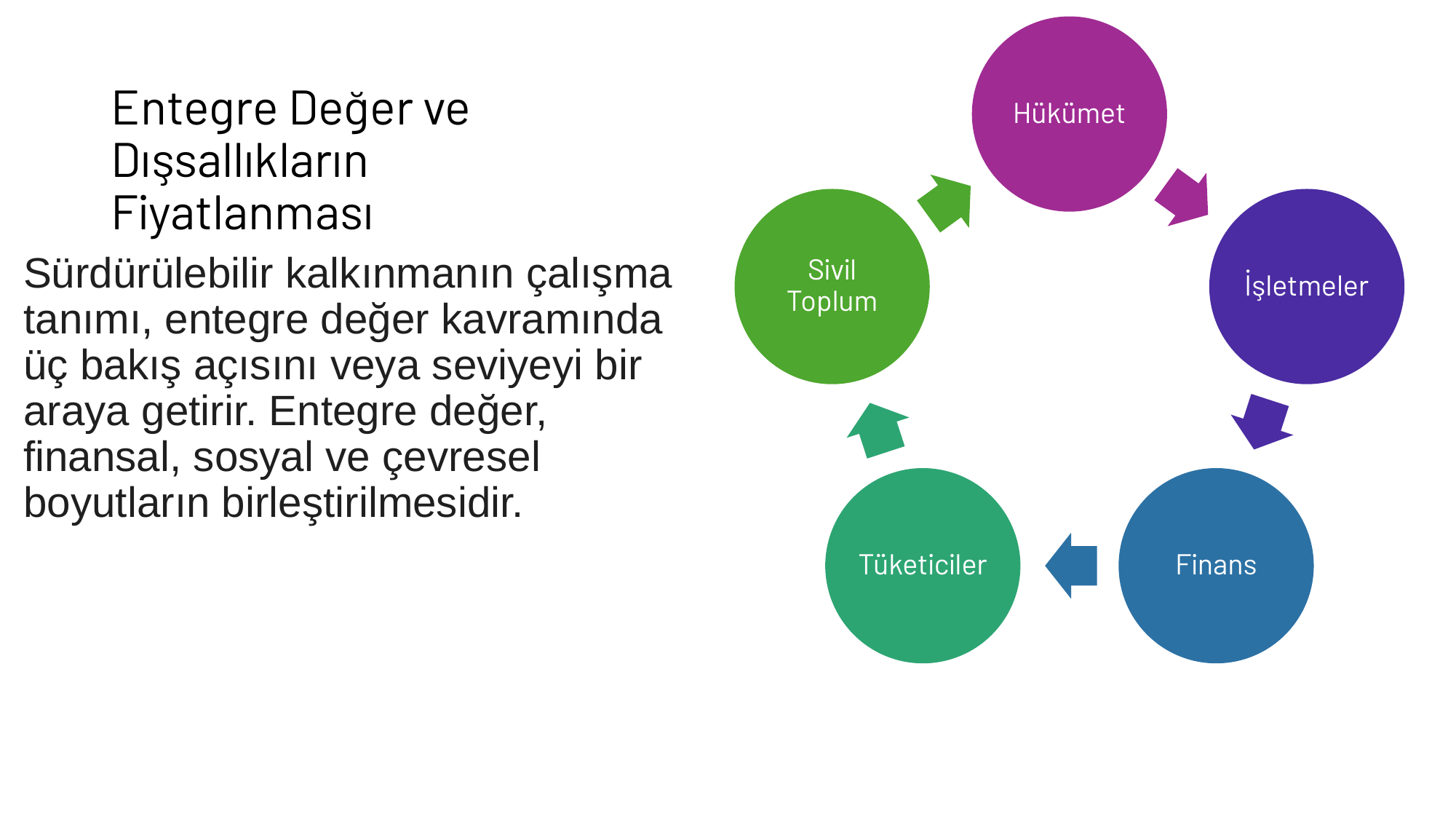

Hükümet

İşletmeler

Finans

Tüketiciler

Sivil Toplum

# Entegre Değer ve Dışsallıkların Fiyatlanması
Sürdürülebilir kalkınmanın çalışma tanımı, entegre değer kavramında üç bakış açısını veya seviyeyi bir araya getirir. Entegre değer, finansal, sosyal ve çevresel boyutların birleştirilmesidir.